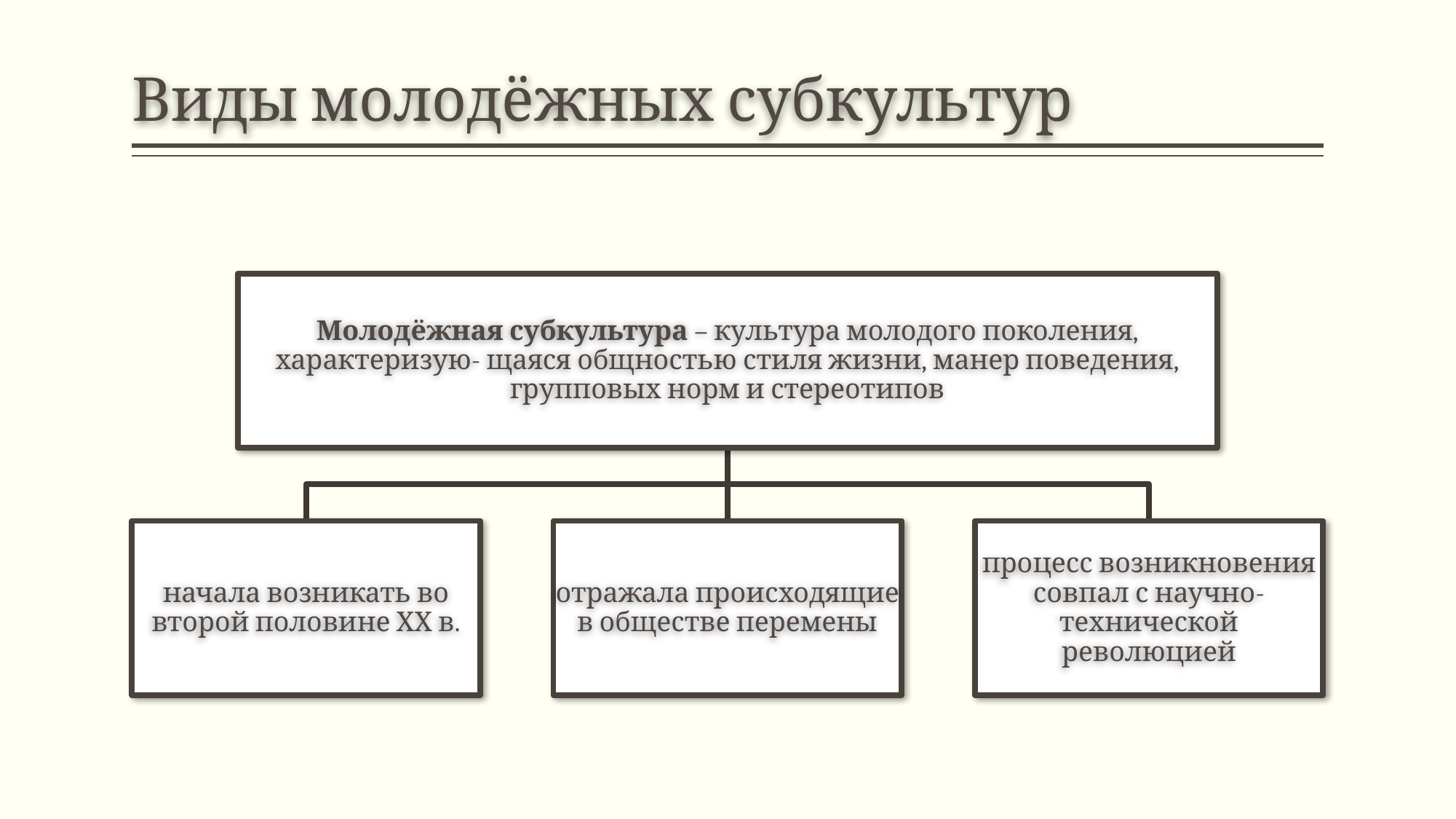

# Виды молодёжных субкультур

Молодёжная субкультура – культура молодого поколения, характеризую- щаяся общностью стиля жизни, манер поведения, групповых норм и стереотипов

начала возникать во второй половине ХХ в.

отражала происходящие в обществе перемены

процесс возникновения совпал с научно- технической революцией